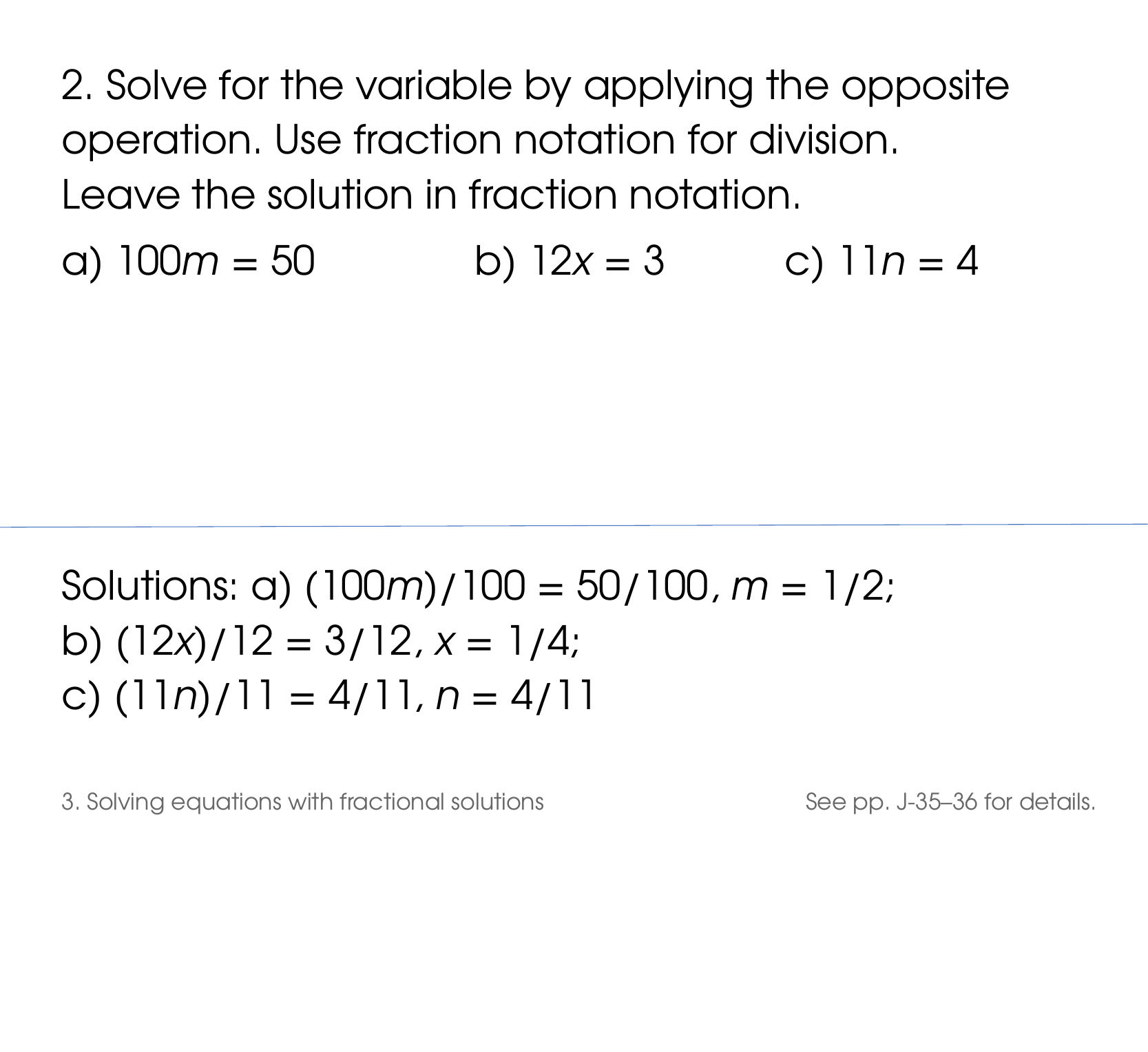

2. Solve for the variable by applying the opposite operation. Use fraction notation for division.
Leave the solution in fraction notation.
a) 100m = 50		b) 12x = 3		c) 11n = 4
Solutions: a) (100m)/100 = 50/100, m = 1/2;
b) (12x)/12 = 3/12, x = 1/4;
c) (11n)/11 = 4/11, n = 4/11
3. Solving equations with fractional solutions
See pp. J-35–36 for details.